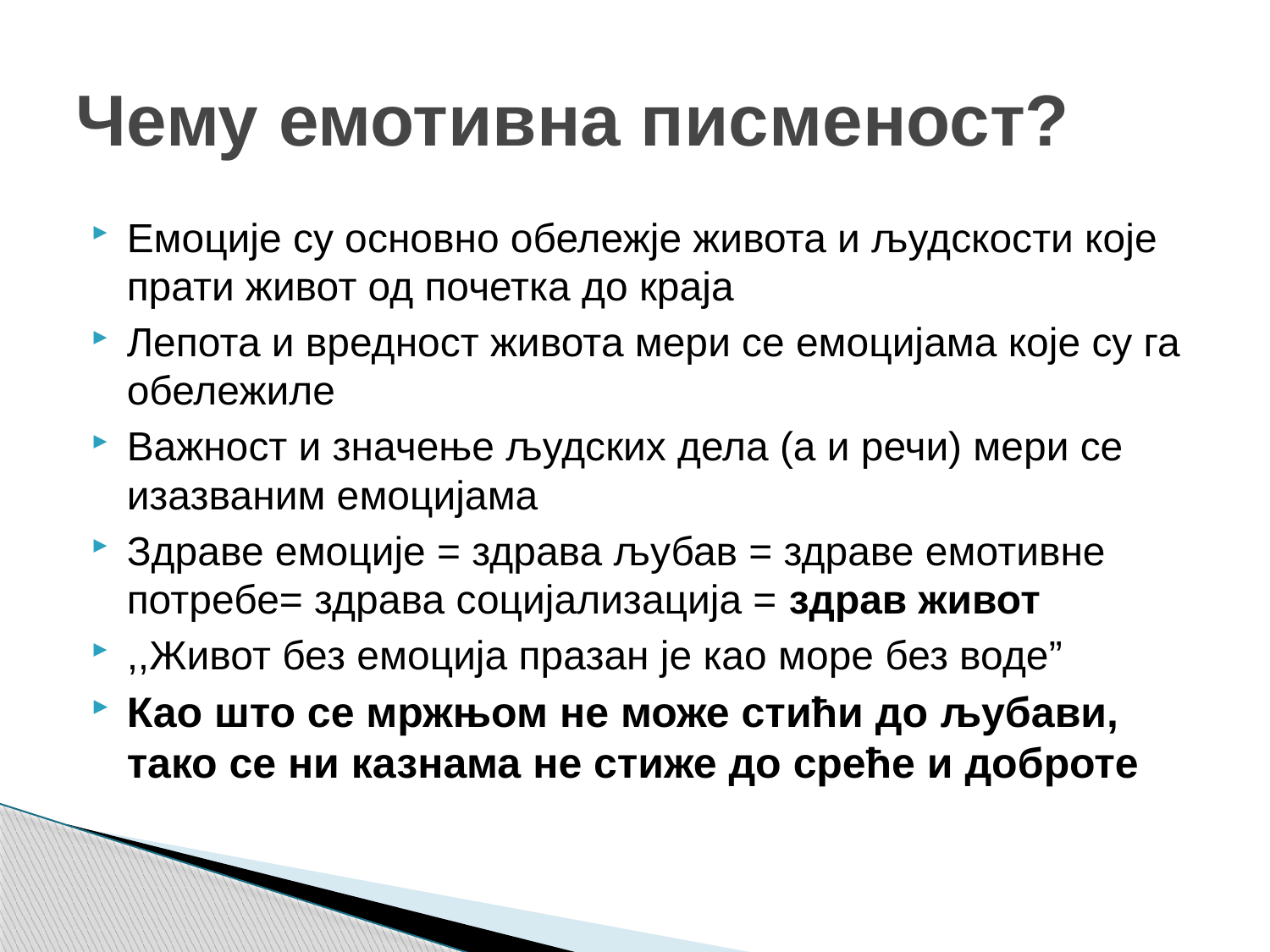

# Чему емотивна писменост?
Емоције су основно обележје живота и људскости које прати живот од почетка до краја
Лепота и вредност живота мери се емоцијама које су га обележиле
Важност и значење људских дела (а и речи) мери се изазваним емоцијама
Здраве емоције = здрава љубав = здраве емотивне потребе= здрава социјализација = здрав живот
,,Живот без емоција празан је као море без воде”
Као што се мржњом не може стићи до љубави, тако се ни казнама не стиже до среће и доброте